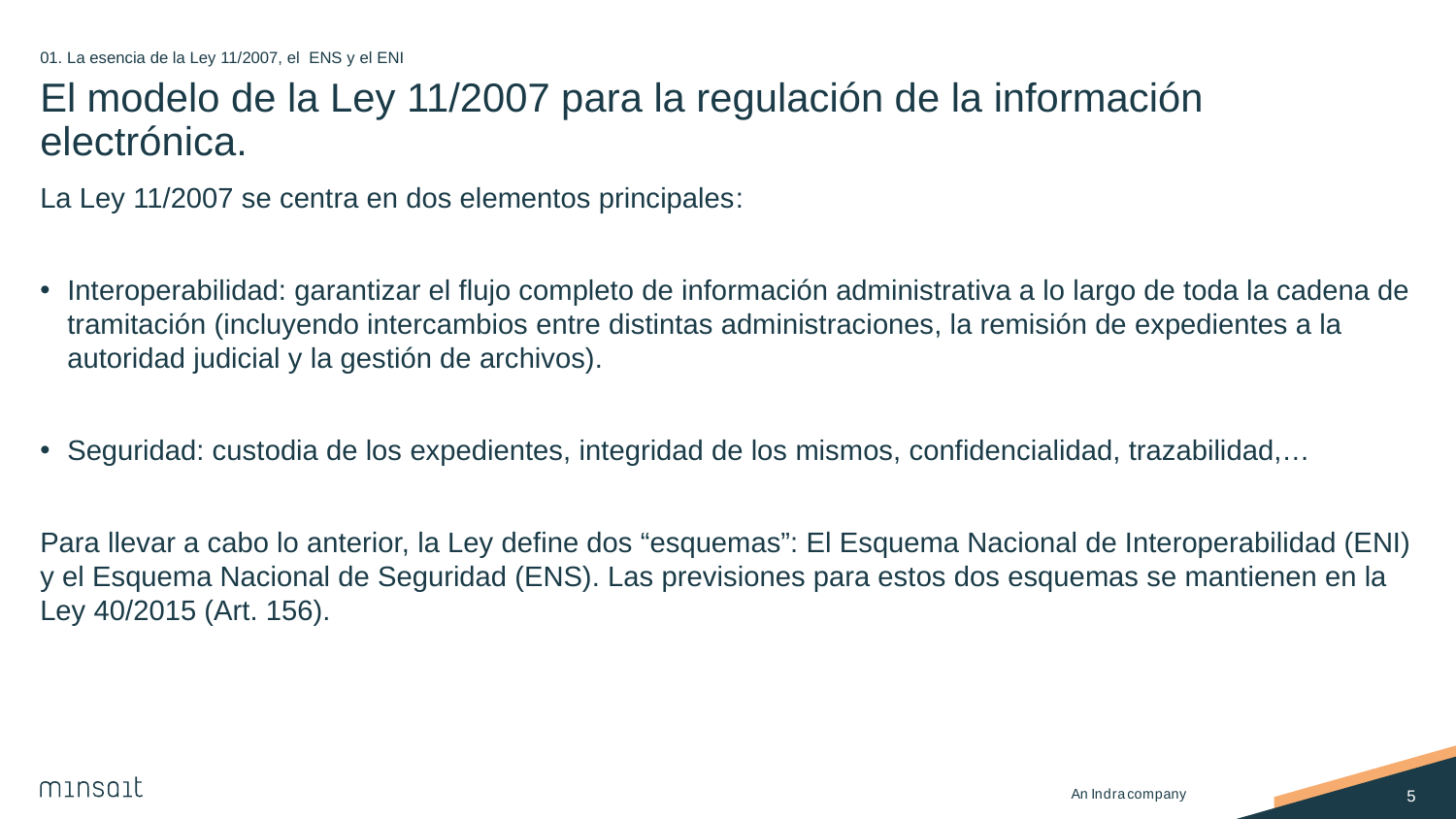

01. La esencia de la Ley 11/2007, el  ENS y el ENI
# El modelo de la Ley 11/2007 para la regulación de la información electrónica.
La Ley 11/2007 se centra en dos elementos principales:

Interoperabilidad: garantizar el flujo completo de información administrativa a lo largo de toda la cadena de tramitación (incluyendo intercambios entre distintas administraciones, la remisión de expedientes a la autoridad judicial y la gestión de archivos).

Seguridad: custodia de los expedientes, integridad de los mismos, confidencialidad, trazabilidad,…

Para llevar a cabo lo anterior, la Ley define dos “esquemas”: El Esquema Nacional de Interoperabilidad (ENI) y el Esquema Nacional de Seguridad (ENS). Las previsiones para estos dos esquemas se mantienen en la Ley 40/2015 (Art. 156).